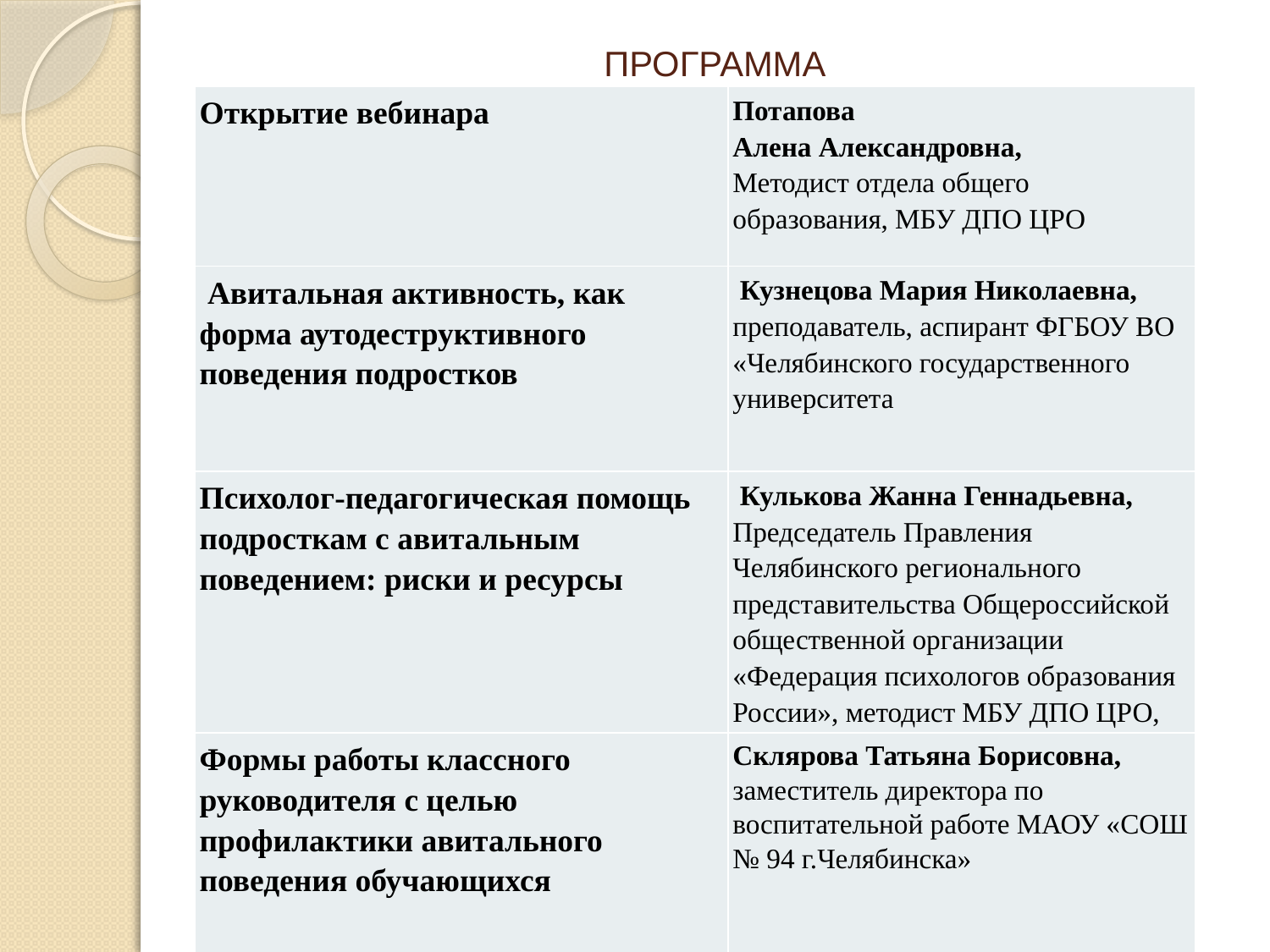

# ПРОГРАММА
| Открытие вебинара | Потапова Алена Александровна, Методист отдела общего образования, МБУ ДПО ЦРО |
| --- | --- |
| Авитальная активность, как форма аутодеструктивного поведения подростков | Кузнецова Мария Николаевна, преподаватель, аспирант ФГБОУ ВО «Челябинского государственного университета |
| Психолог-педагогическая помощь подросткам с авитальным поведением: риски и ресурсы | Кулькова Жанна Геннадьевна, Председатель Правления Челябинского регионального представительства Общероссийской общественной организации «Федерация психологов образования России», методист МБУ ДПО ЦРО, |
| Формы работы классного руководителя с целью профилактики авитального поведения обучающихся | Склярова Татьяна Борисовна, заместитель директора по воспитательной работе МАОУ «СОШ № 94 г.Челябинска» |